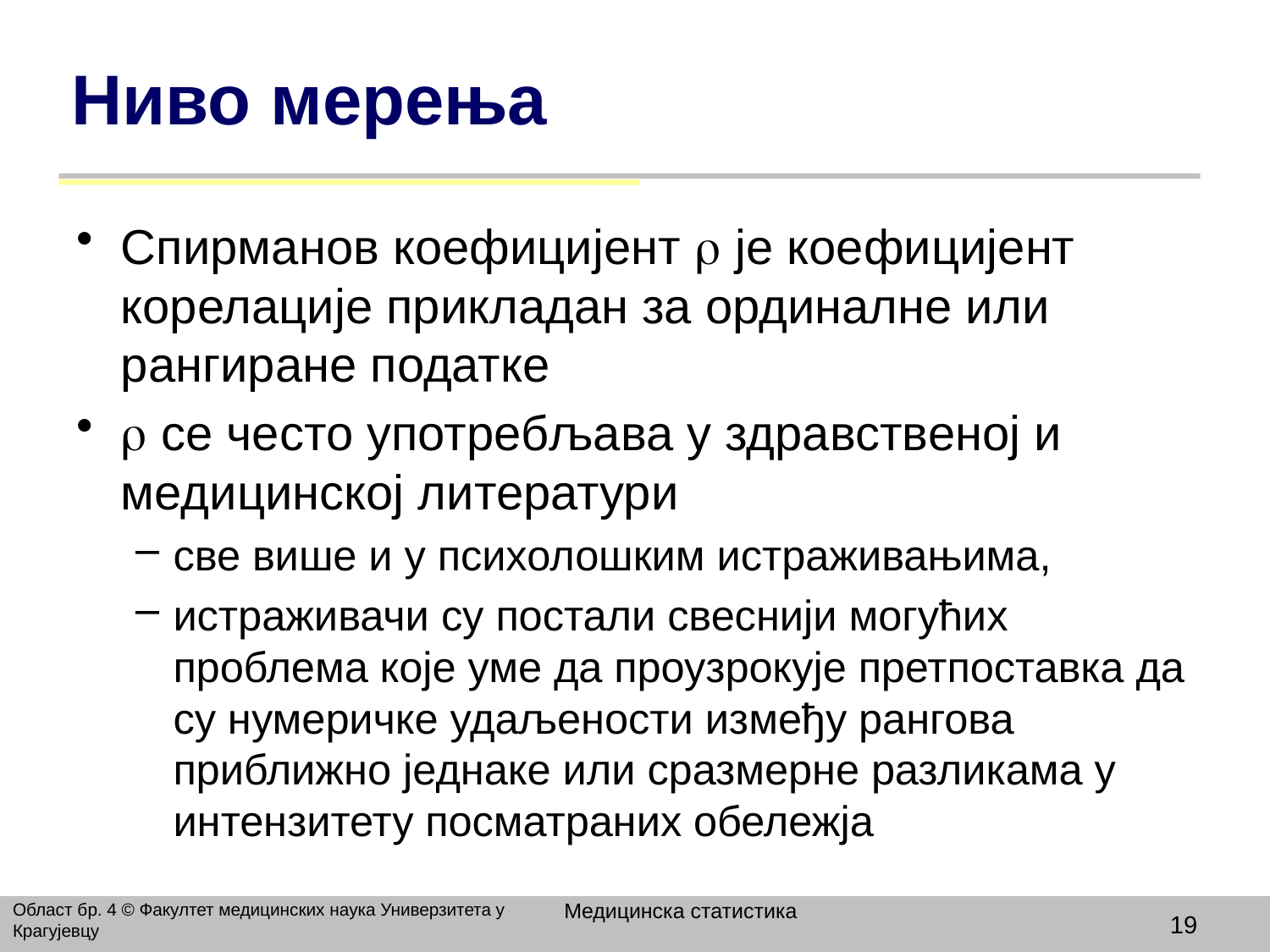

# Ниво мерења
Спирманов коефицијент ρ је коефицијент корелације прикладан за ординалне или рангиране податке
ρ се често употребљава у здравственој и медицинској литератури
све више и у психолошким истраживањима,
истраживачи су постали свеснији могућих проблема које уме да проузрокује претпоставка да су нумеричке удаљености између рангова приближно једнаке или сразмерне разликама у интензитету посматраних обележја

Медицинска статистика
Област бр. 4 © Факултет медицинских наука Универзитета у Крагујевцу
19